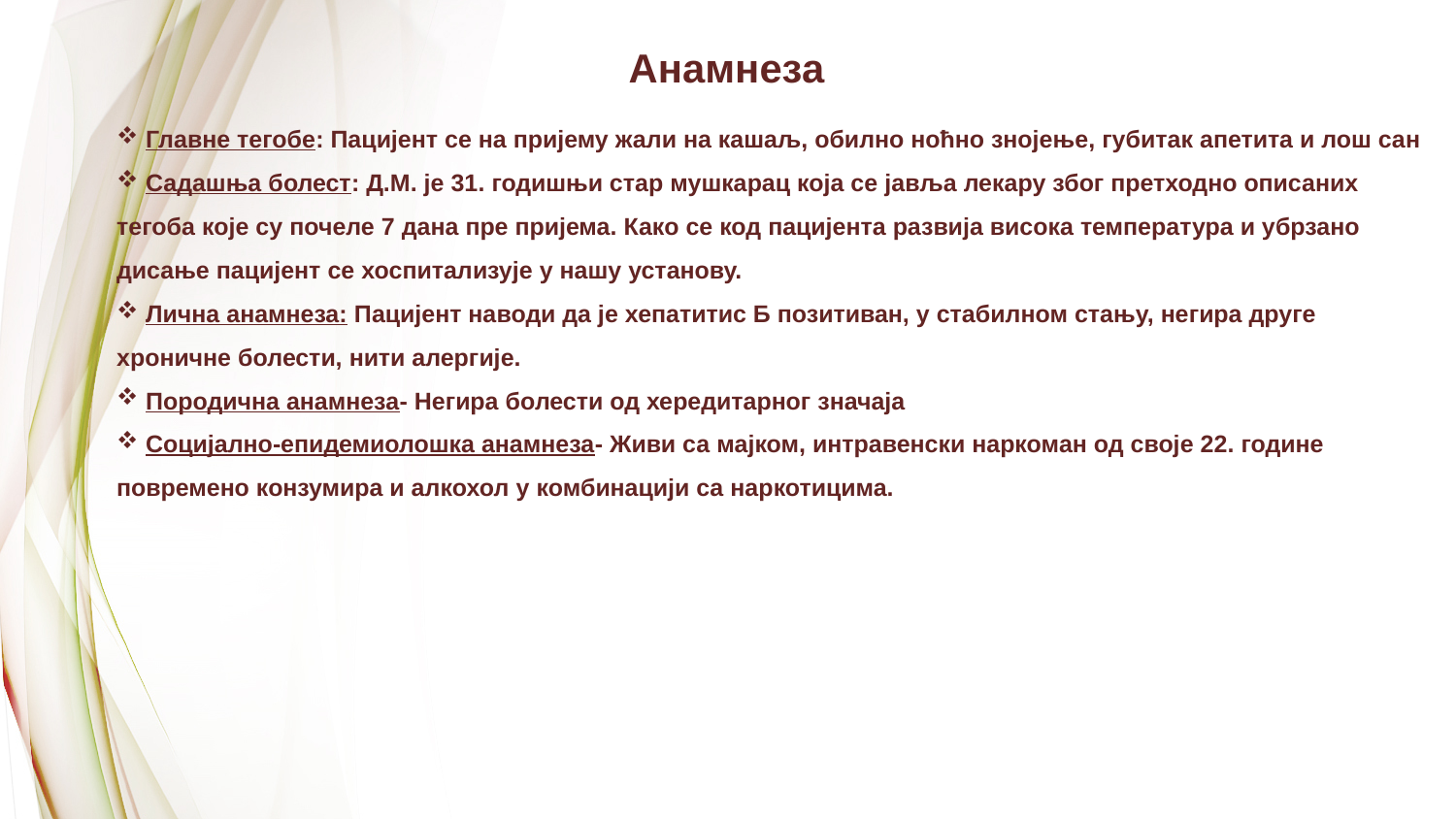

Анамнеза
 Главне тегобе: Пацијент се на пријему жали на кашаљ, обилно ноћно знојење, губитак апетита и лош сан
 Садашња болест: Д.М. је 31. годишњи стар мушкарац која се јавља лекару због претходно описаних           тегоба које су почеле 7 дана пре пријема. Како се код пацијента развија висока температура и убрзано          дисање пацијент се хоспитализује у нашу установу.
 Лична анамнеза: Пацијент наводи да је хепатитис Б позитиван, у стабилном стању, негира друге                 хроничне болести, нити алергије.
 Породична анамнеза- Негира болести од хередитарног значаја
 Социјално-епидемиолошка анамнеза- Живи са мајком, интравенски наркоман од своје 22. године               повремено конзумира и алкохол у комбинацији са наркотицима.